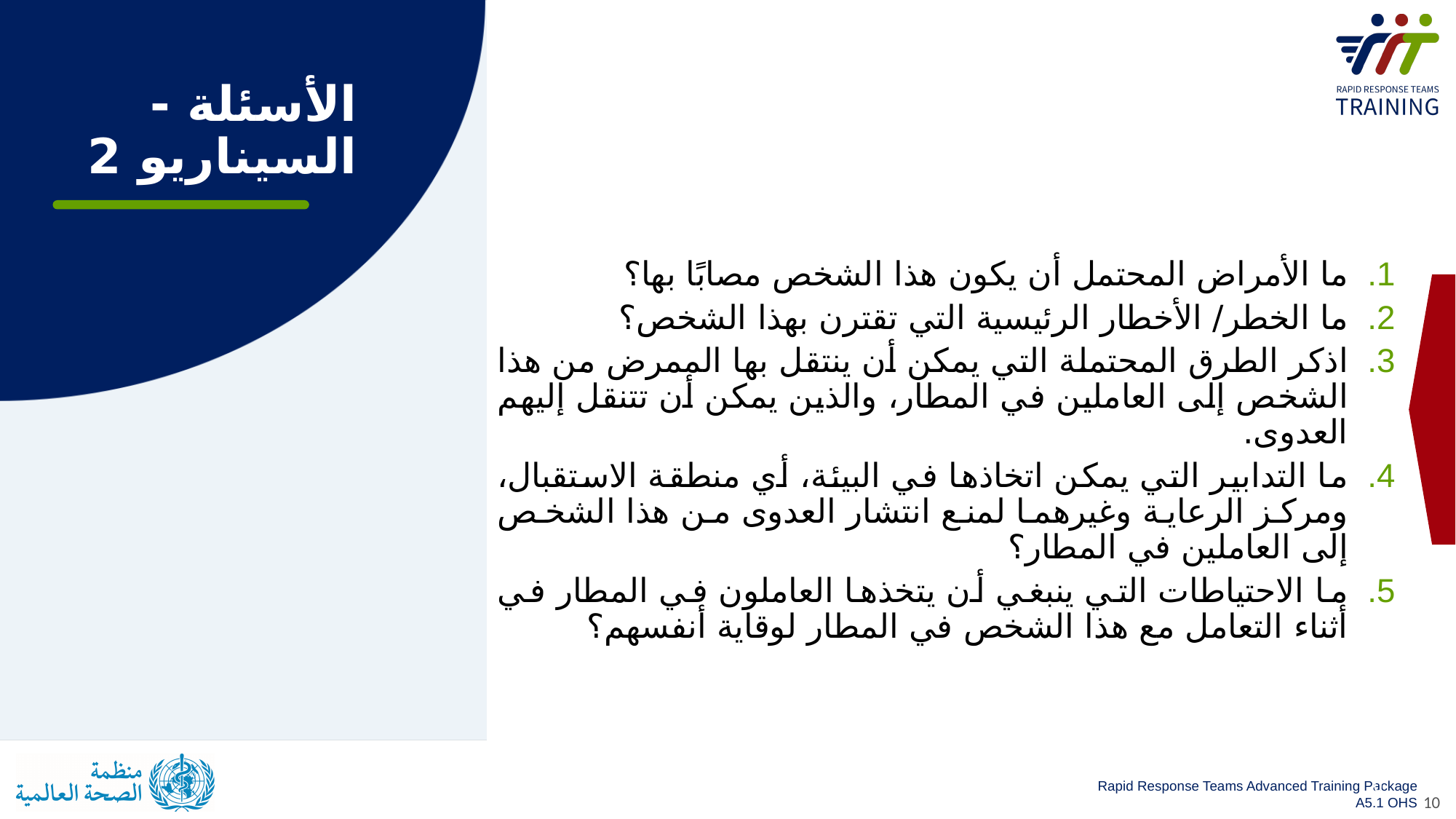

# الأسئلة - السيناريو 2

ما الأمراض المحتمل أن يكون هذا الشخص مصابًا بها؟
ما الخطر/ الأخطار الرئيسية التي تقترن بهذا الشخص؟
اذكر الطرق المحتملة التي يمكن أن ينتقل بها الممرض من هذا الشخص إلى العاملين في المطار، والذين يمكن أن تتنقل إليهم العدوى.
ما التدابير التي يمكن اتخاذها في البيئة، أي منطقة الاستقبال، ومركز الرعاية وغيرهما لمنع انتشار العدوى من هذا الشخص إلى العاملين في المطار؟
ما الاحتياطات التي ينبغي أن يتخذها العاملون في المطار في أثناء التعامل مع هذا الشخص في المطار لوقاية أنفسهم؟

10